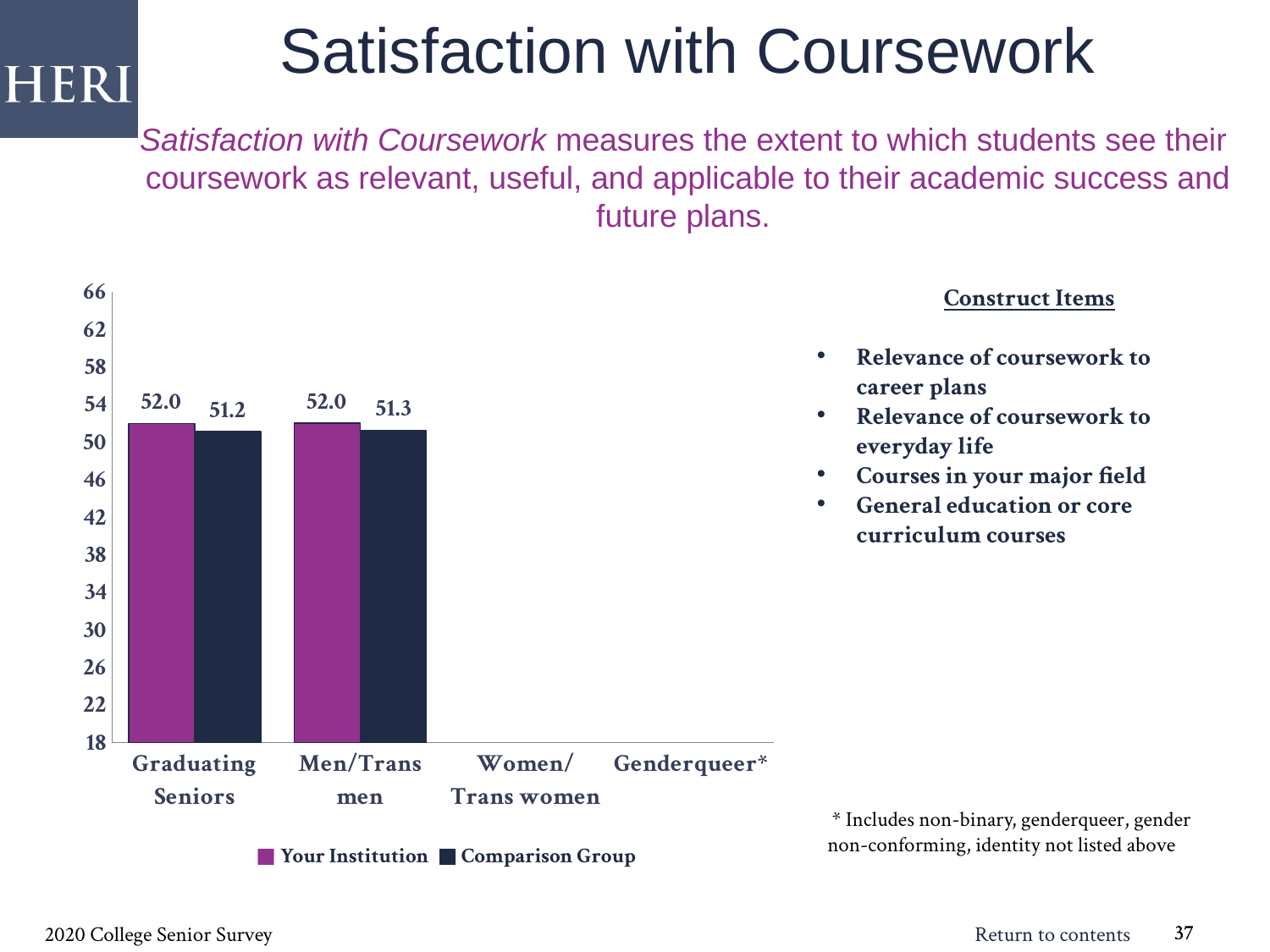

# Satisfaction with Coursework Satisfaction with Coursework measures the extent to which students see their coursework as relevant, useful, and applicable to their academic success and future plans.

### Chart

| Category | Institution | Comparison |
|---|---|---|
| Graduating Seniors | 52.01 | 51.15 |
| Men/Trans men | 52.04 | 51.28 |
| Women/Trans women | 0.0 | 0.0 |
| Genderqueer* | 0.0 | 0.0 |
	Construct Items

Relevance of coursework to career plans
Relevance of coursework to everyday life
Courses in your major field
General education or core curriculum courses

 * Includes non-binary, genderqueer, gender non-conforming, identity not listed above
■ Your Institution  ■ Comparison Group
2020 College Senior Survey
37
37